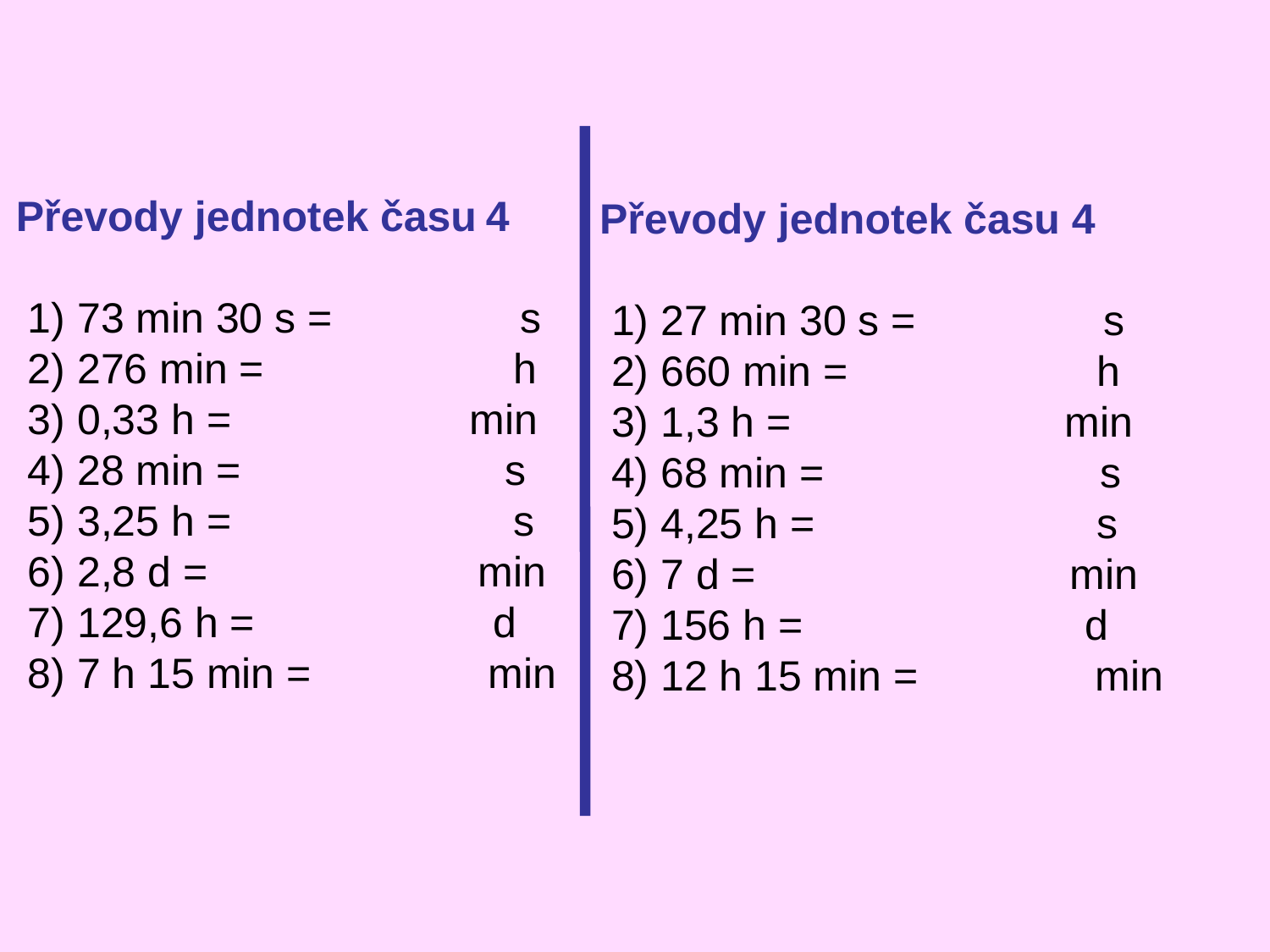

Převody jednotek času 4

 1) 73 min 30 s =	           s
 2) 276 min =	                     h
 3) 0,33 h =		            min
 4) 28 min =		               s
 5) 3,25 h =	                     s
 6) 2,8 d =	                  min
 7) 129,6 h =		              d
 8) 7 h 15 min =               min
Převody jednotek času 4

 1) 27 min 30 s =	           s
 2) 660 min =	                     h
 3) 1,3 h =		             min
 4) 68 min =		                s
 5) 4,25 h =	                     s
 6) 7 d =	                        min
 7) 156 h =	                    d
 8) 12 h 15 min =               min